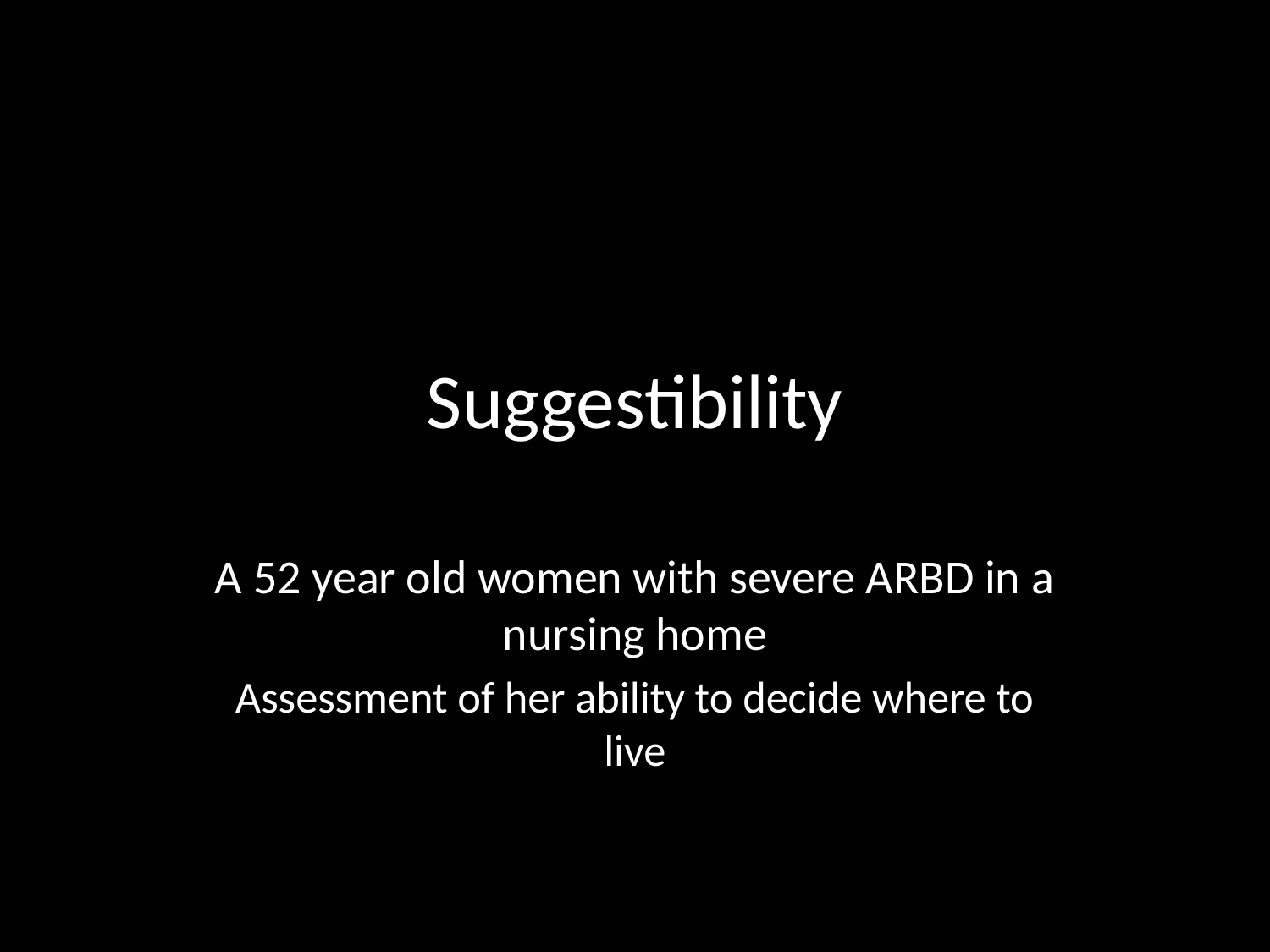

# Suggestibility
A 52 year old women with severe ARBD in a nursing home
Assessment of her ability to decide where to live